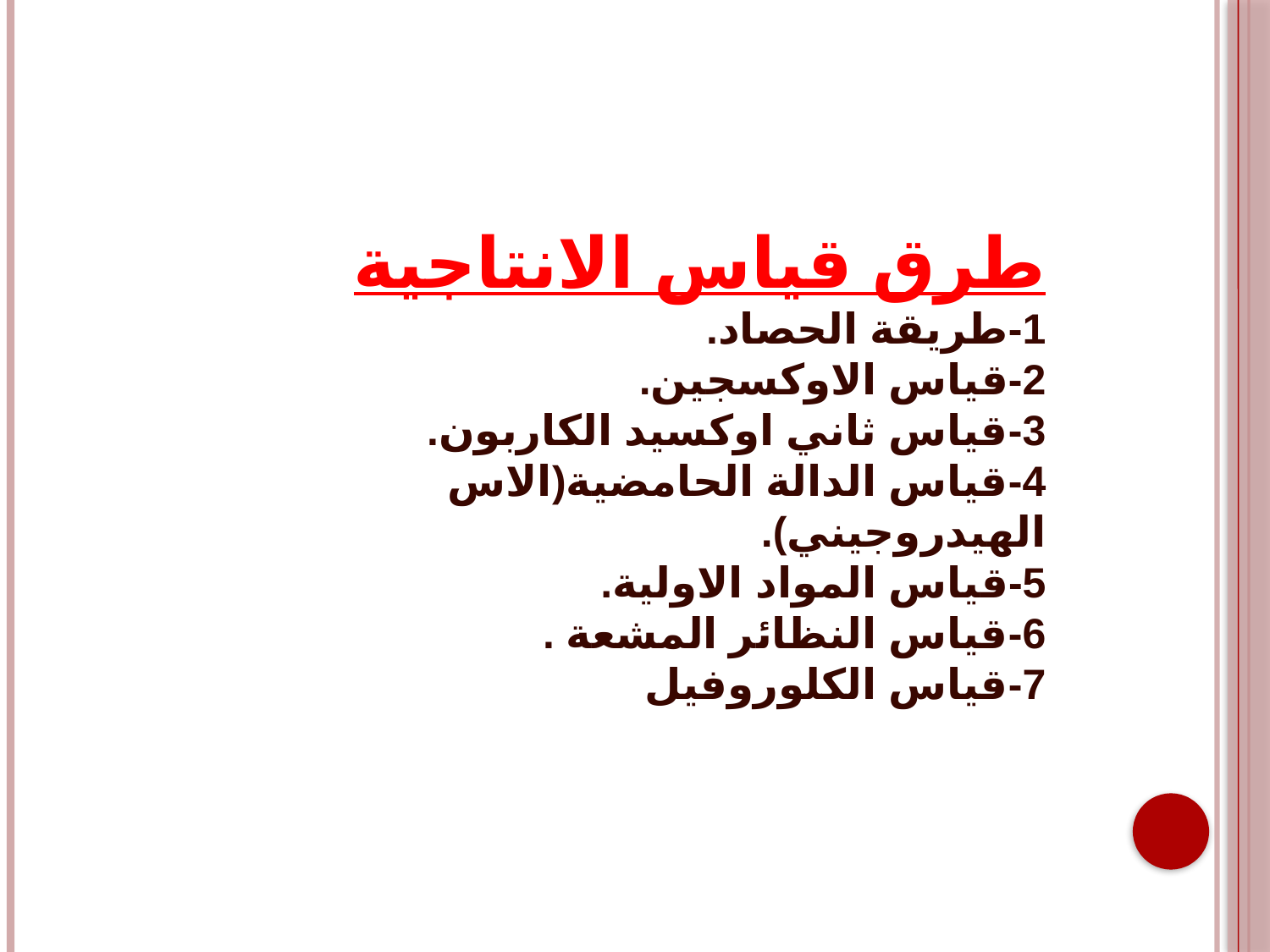

طرق قياس الانتاجية
1-طريقة الحصاد.
2-قياس الاوكسجين.
3-قياس ثاني اوكسيد الكاربون.
4-قياس الدالة الحامضية(الاس الهيدروجيني).
5-قياس المواد الاولية.
6-قياس النظائر المشعة .
7-قياس الكلوروفيل